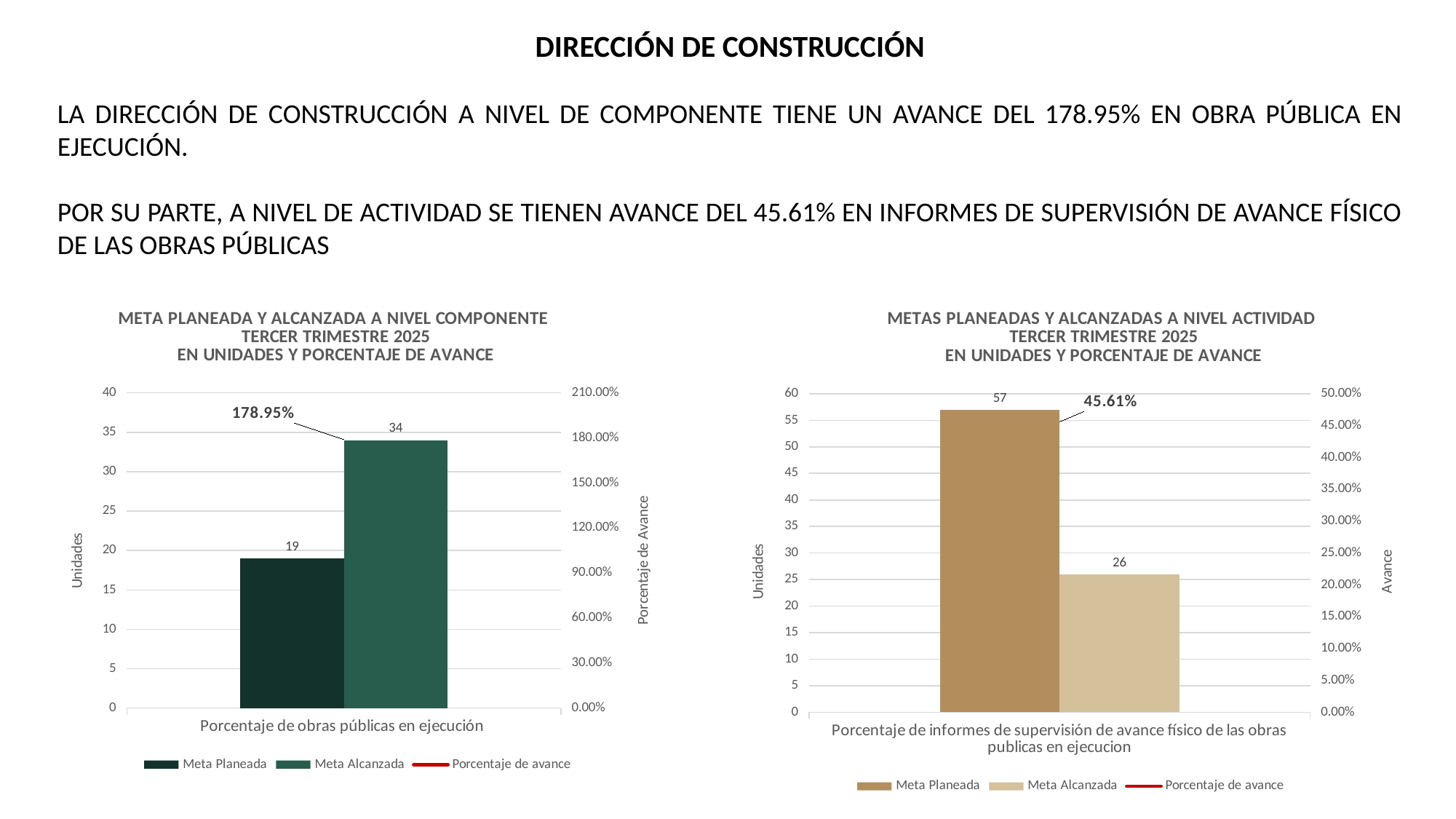

DIRECCIÓN DE CONSTRUCCIÓN
LA DIRECCIÓN DE CONSTRUCCIÓN A NIVEL DE COMPONENTE TIENE UN AVANCE DEL 178.95% EN OBRA PÚBLICA EN EJECUCIÓN.

POR SU PARTE, A NIVEL DE ACTIVIDAD SE TIENEN AVANCE DEL 45.61% EN INFORMES DE SUPERVISIÓN DE AVANCE FÍSICO DE LAS OBRAS PÚBLICAS

### Chart: META PLANEADA Y ALCANZADA A NIVEL COMPONENTE
TERCER TRIMESTRE 2025
EN UNIDADES Y PORCENTAJE DE AVANCE

| Category | Meta Planeada | Meta Alcanzada |  |
|---|---|---|---|
| Porcentaje de obras públicas en ejecución  | 19.0 | 34.0 | 1.7894736842105263 |

### Chart: METAS PLANEADAS Y ALCANZADAS A NIVEL ACTIVIDAD
TERCER TRIMESTRE 2025
EN UNIDADES Y PORCENTAJE DE AVANCE

| Category | Meta Planeada | Meta Alcanzada |  |
|---|---|---|---|
| Porcentaje de informes de supervisión de avance físico de las obras publicas en ejecucion | 57.0 | 26.0 | 0.45614035087719296 |